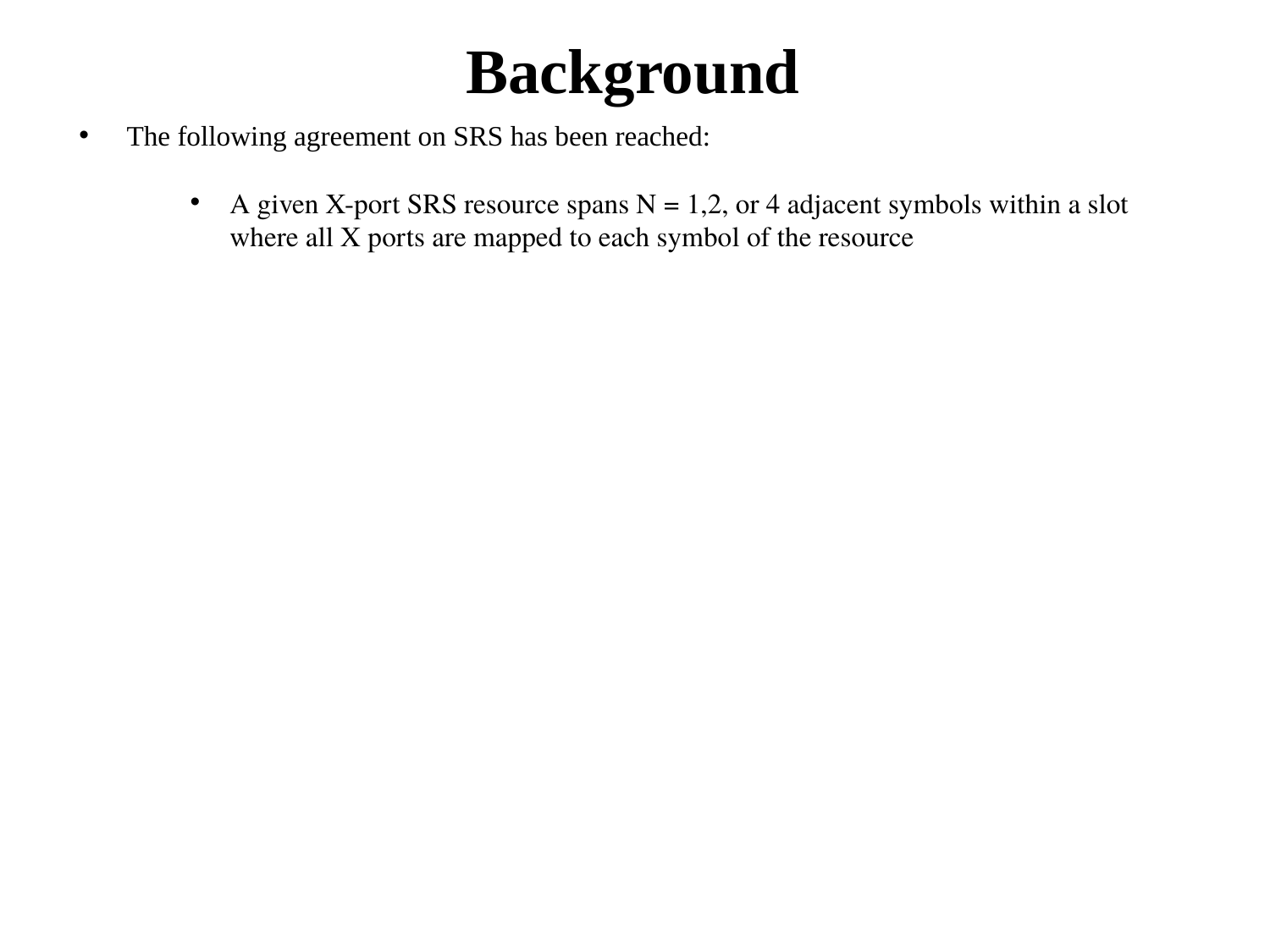

# Background
The following agreement on SRS has been reached:

A given X-port SRS resource spans N = 1,2, or 4 adjacent symbols within a slot where all X ports are mapped to each symbol of the resource